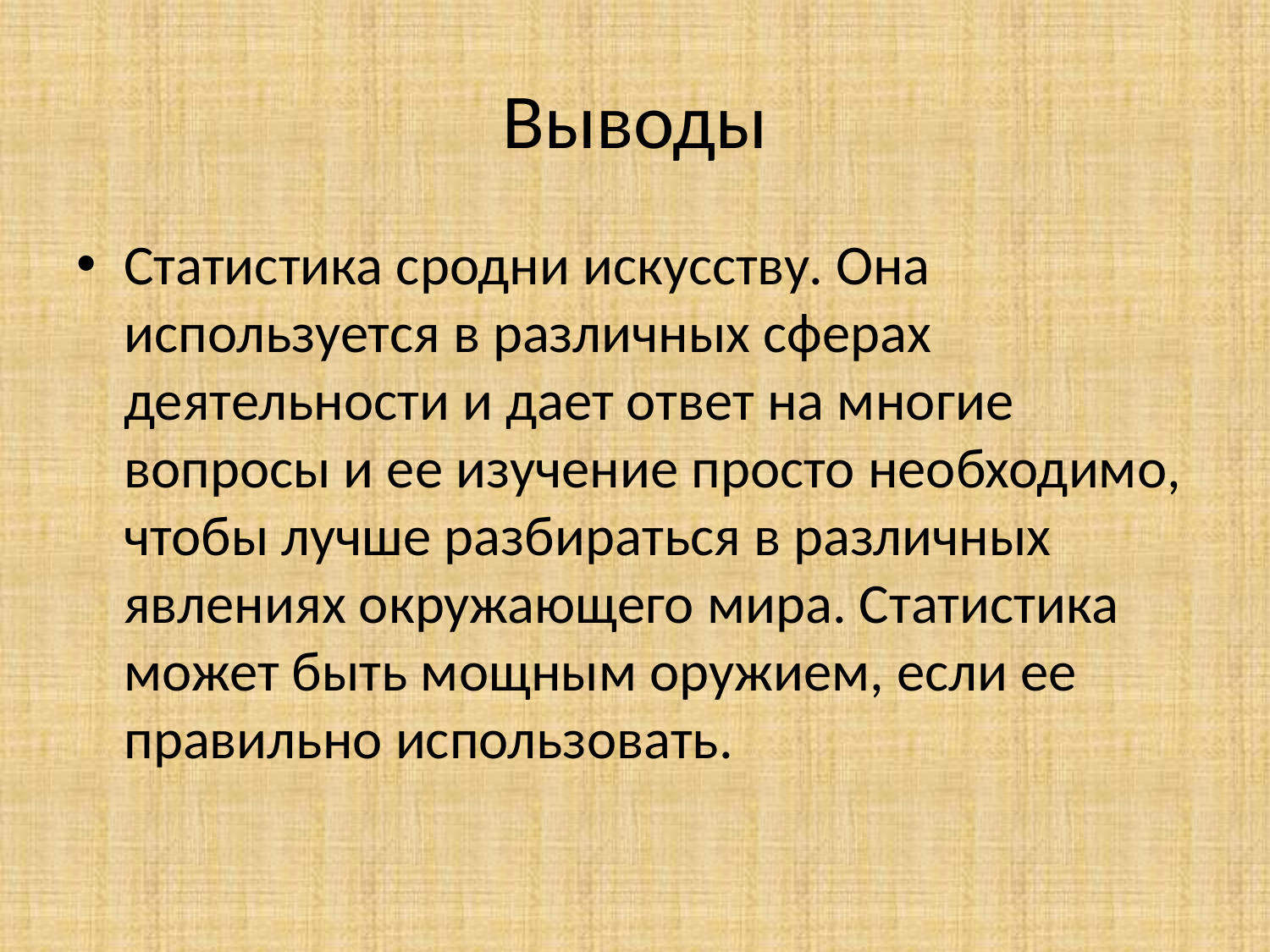

# Выводы
Статистика сродни искусству. Она используется в различных сферах деятельности и дает ответ на многие вопросы и ее изучение просто необходимо, чтобы лучше разбираться в различных явлениях окружающего мира. Статистика может быть мощным оружием, если ее правильно использовать.